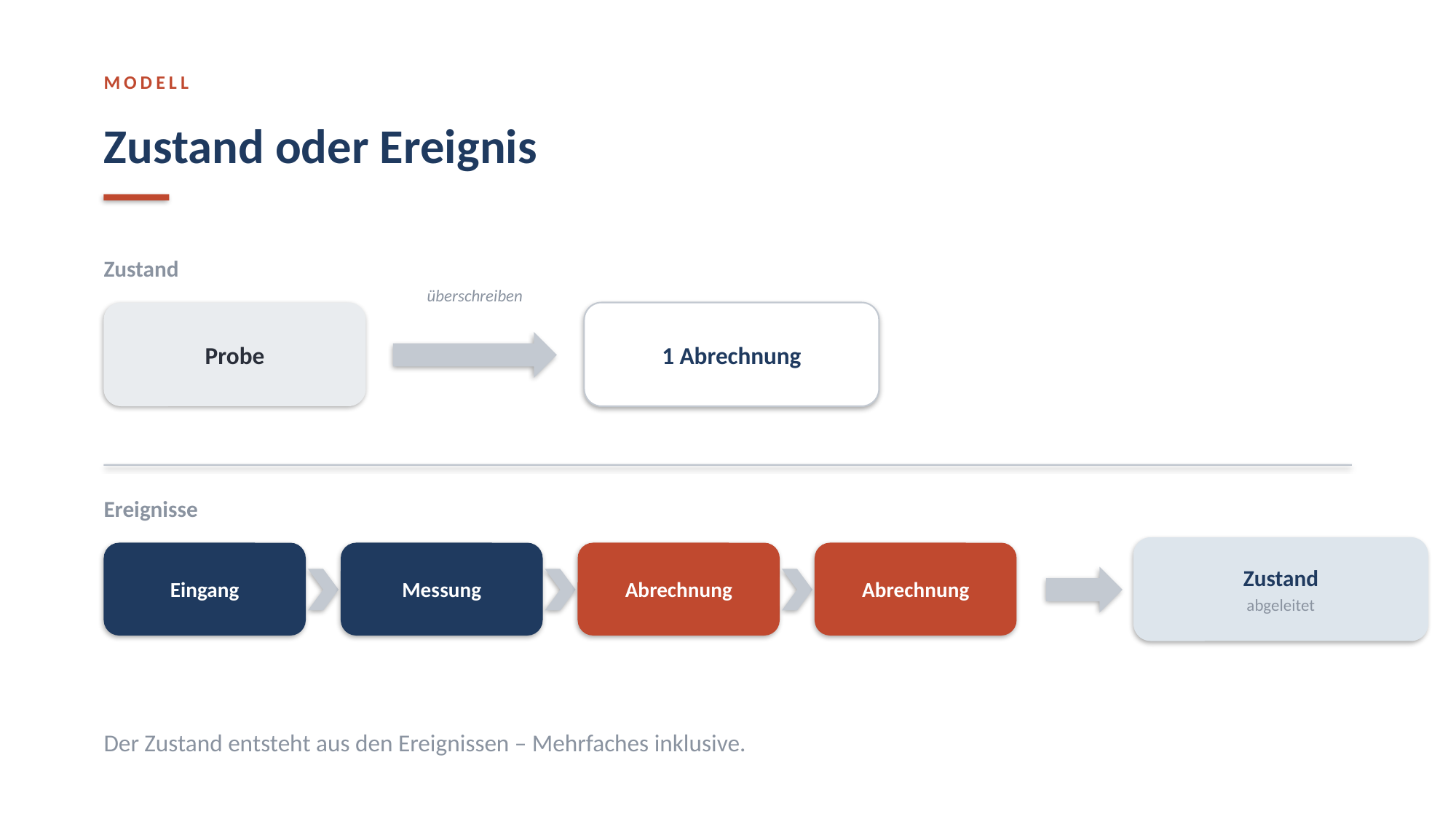

MODELL
Zustand oder Ereignis

Zustand
überschreiben
Probe
1 Abrechnung

Ereignisse
Zustand
abgeleitet
Eingang
Messung
Abrechnung
Abrechnung

Der Zustand entsteht aus den Ereignissen – Mehrfaches inklusive.